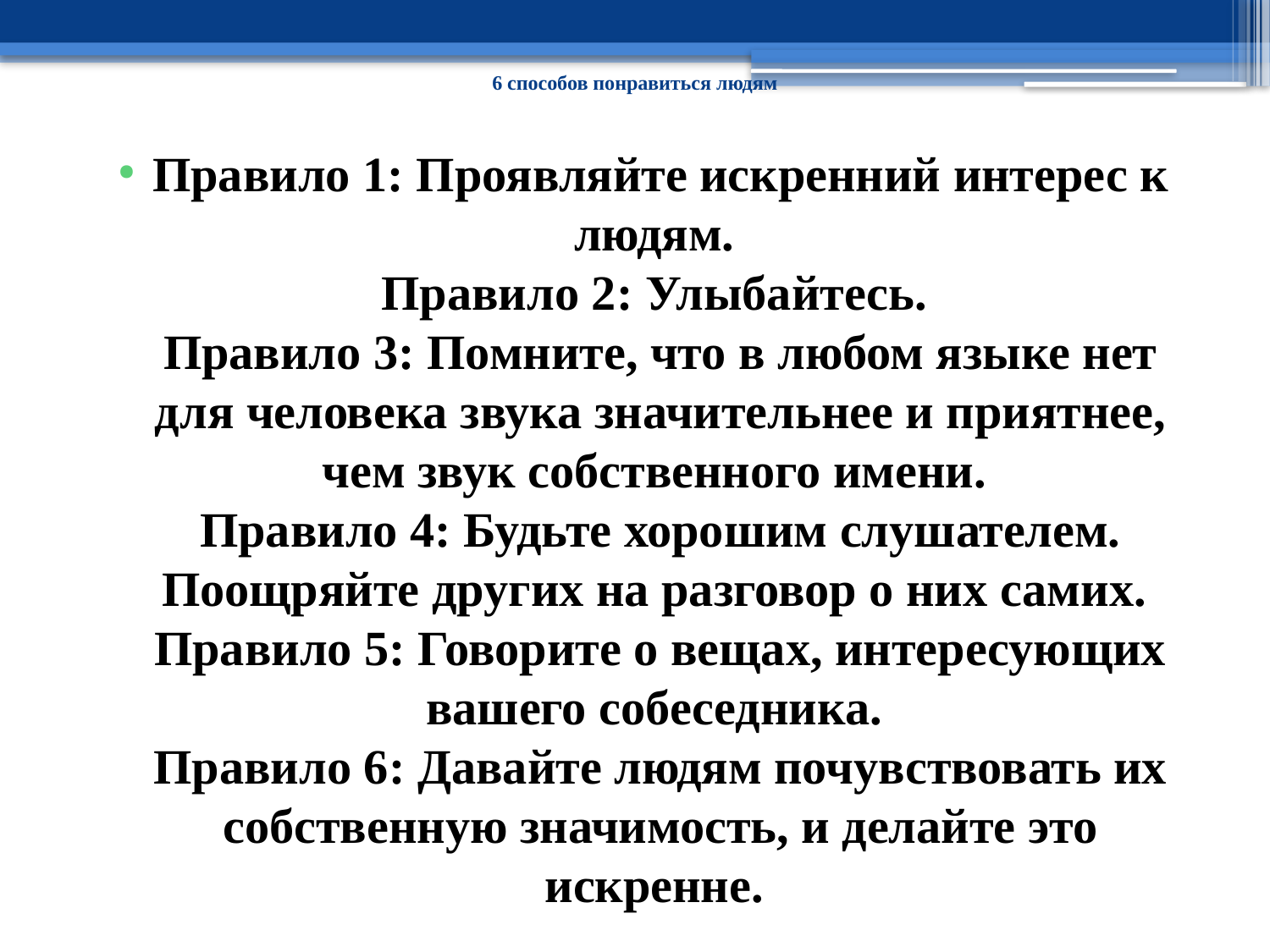

# 6 способов понравиться людям
Правило 1: Проявляйте искренний интерес к людям.
Правило 2: Улыбайтесь.
Правило 3: Помните, что в любом языке нет для человека звука значительнее и приятнее, чем звук собственного имени.
Правило 4: Будьте хорошим слушателем. Поощряйте других на разговор о них самих.
Правило 5: Говорите о вещах, интересующих вашего собеседника.
Правило 6: Давайте людям почувствовать их собственную значимость, и делайте это искренне.